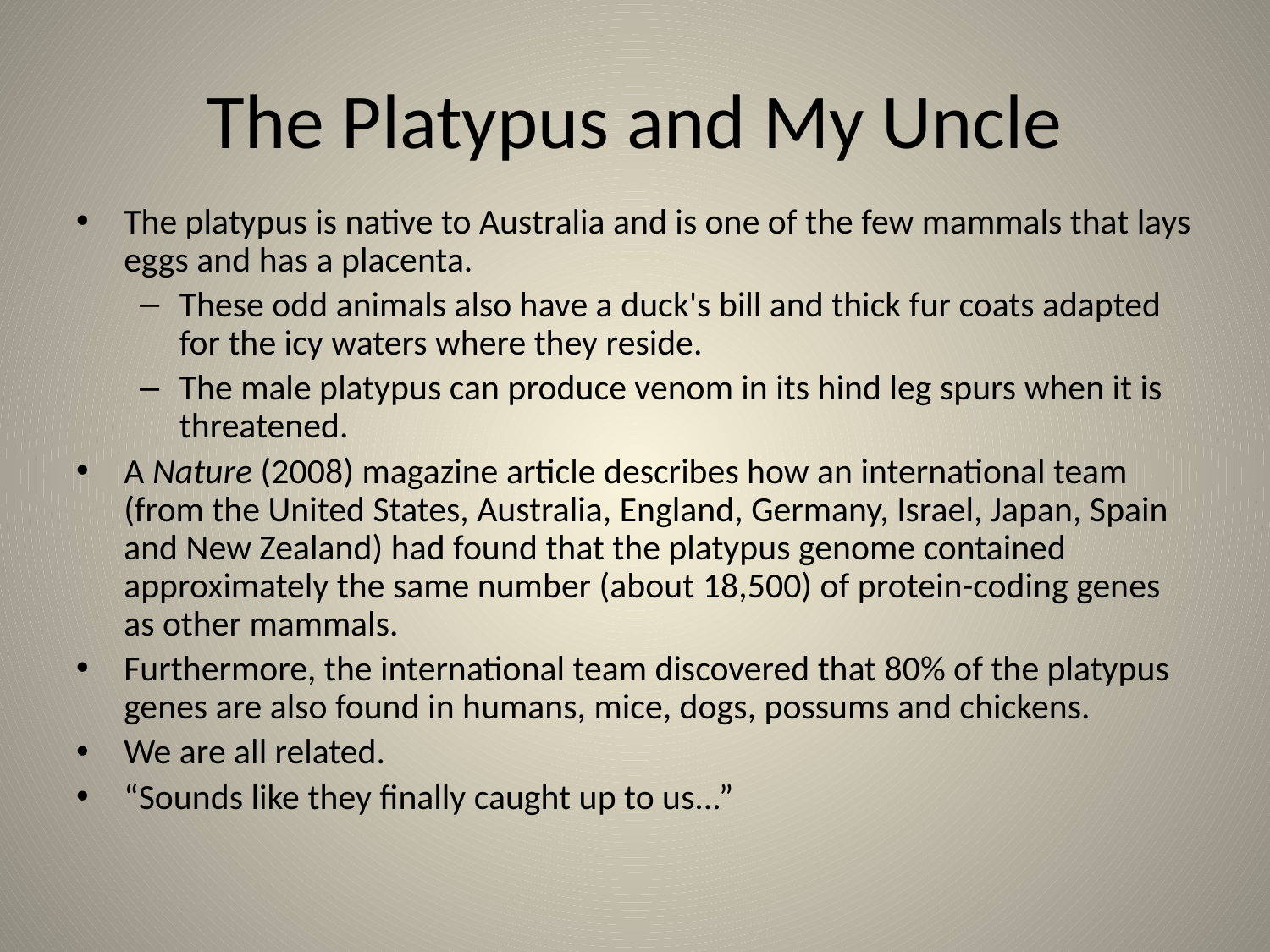

# The Platypus and My Uncle
The platypus is native to Australia and is one of the few mammals that lays eggs and has a placenta.
These odd animals also have a duck's bill and thick fur coats adapted for the icy waters where they reside.
The male platypus can produce venom in its hind leg spurs when it is threatened.
A Nature (2008) magazine article describes how an international team (from the United States, Australia, England, Germany, Israel, Japan, Spain and New Zealand) had found that the platypus genome contained approximately the same number (about 18,500) of protein-coding genes as other mammals.
Furthermore, the international team discovered that 80% of the platypus genes are also found in humans, mice, dogs, possums and chickens.
We are all related.
“Sounds like they finally caught up to us...”